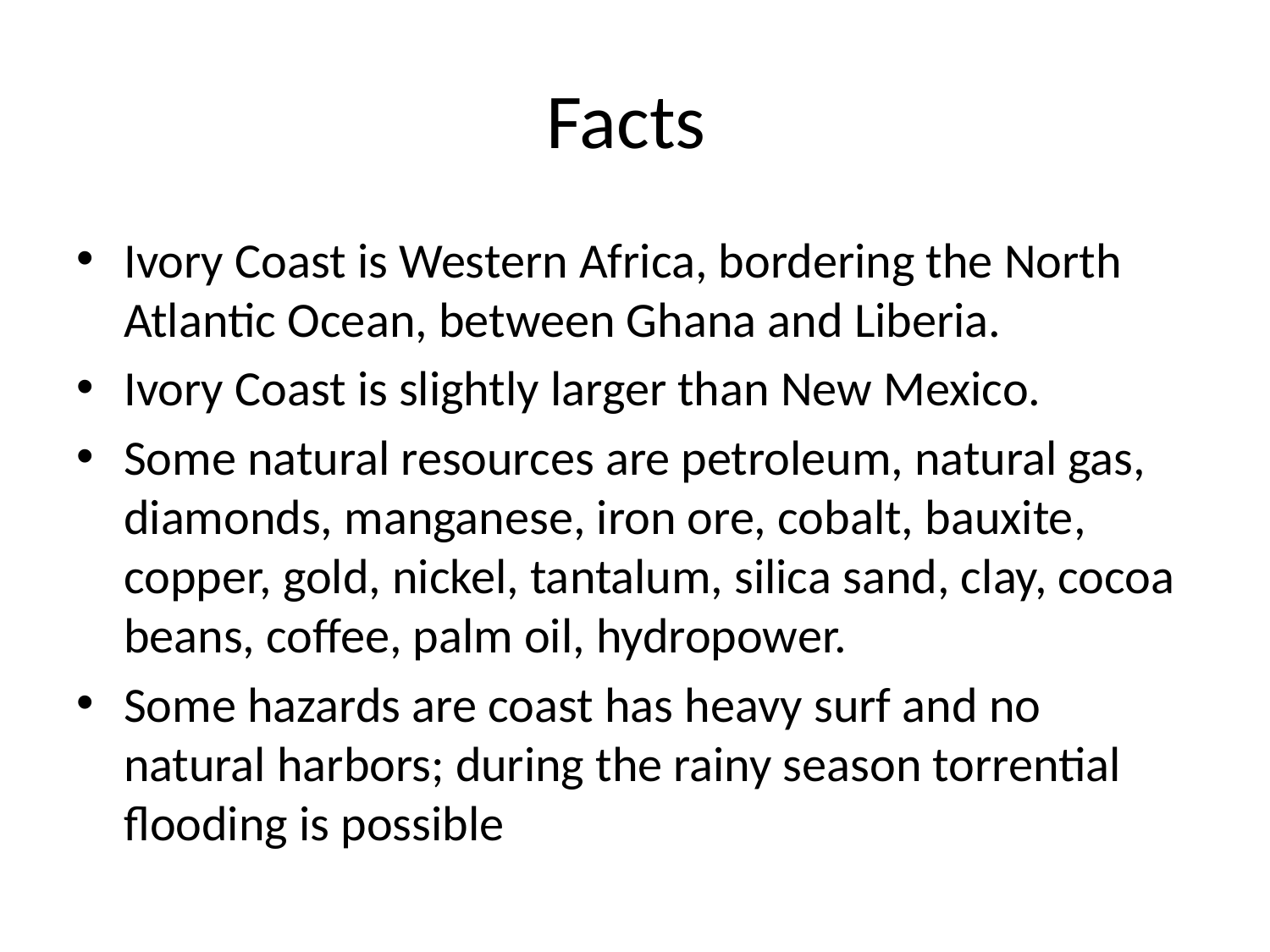

# Facts
Ivory Coast is Western Africa, bordering the North Atlantic Ocean, between Ghana and Liberia.
Ivory Coast is slightly larger than New Mexico.
Some natural resources are petroleum, natural gas, diamonds, manganese, iron ore, cobalt, bauxite, copper, gold, nickel, tantalum, silica sand, clay, cocoa beans, coffee, palm oil, hydropower.
Some hazards are coast has heavy surf and no natural harbors; during the rainy season torrential flooding is possible